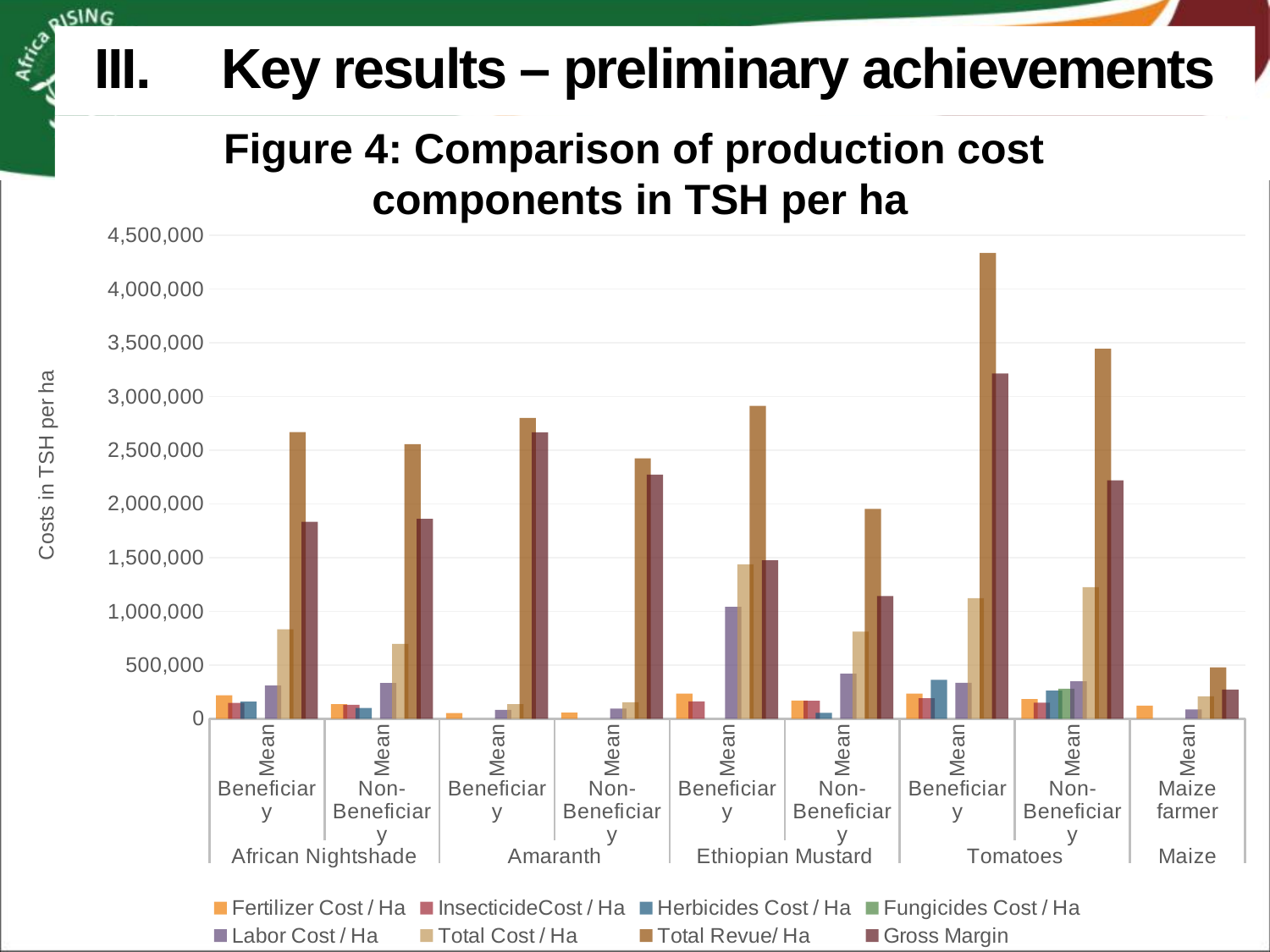

III.	Key results – preliminary achievements
Figure 4: Comparison of production cost
components in TSH per ha

### Chart

| Category | Fertilizer Cost / Ha | InsecticideCost / Ha | Herbicides Cost / Ha | Fungicides Cost / Ha | Labor Cost / Ha | Total Cost / Ha | Total Revue/ Ha | Gross Margin |
|---|---|---|---|---|---|---|---|---|
| Mean | 217666.62500000003 | 146587.30158727273 | 160000.0 | None | 309083.33334 | 833337.2599272728 | 2667032.9230769225 | 1833695.6631496497 |
| Mean | 134678.5625 | 129432.82527625 | 99206.34921 | None | 332500.0 | 695817.73698625 | 2556250.457142857 | 1860432.7201566068 |
| Mean | 53123.799999999996 | None | None | None | 81666.66666666667 | 134790.46666666667 | 2800921.6923076925 | 2666131.2256410257 |
| Mean | 57543.41176470589 | None | None | None | 94699.07407333334 | 152242.48583803923 | 2423967.511627907 | 2271725.0257898676 |
| Mean | 234071.535725 | 161369.0476 | None | None | 1041666.667 | 1437107.250325 | 2911383.1428571427 | 1474275.8925321428 |
| Mean | 168666.66666699998 | 167575.280113125 | 55000.0 | None | 420000.0 | 811241.9467801249 | 1952157.7999999998 | 1140915.853219875 |
| Mean | 234176.47058823527 | 191011.1111111111 | 361554.4871794872 | None | 334782.60869565216 | 1121524.6775744858 | 4335836.5652173925 | 3214311.887642907 |
| Mean | 183688.030888 | 150202.7670528888 | 262138.88888888888 | 280000.0 | 347315.34090909094 | 1223345.0277388687 | 3442970.9200000004 | 2219625.8922611317 |
| Mean | 121500.0 | None | None | None | 86013.0 | 207513.0 | 478856.0 | 271343.0 |